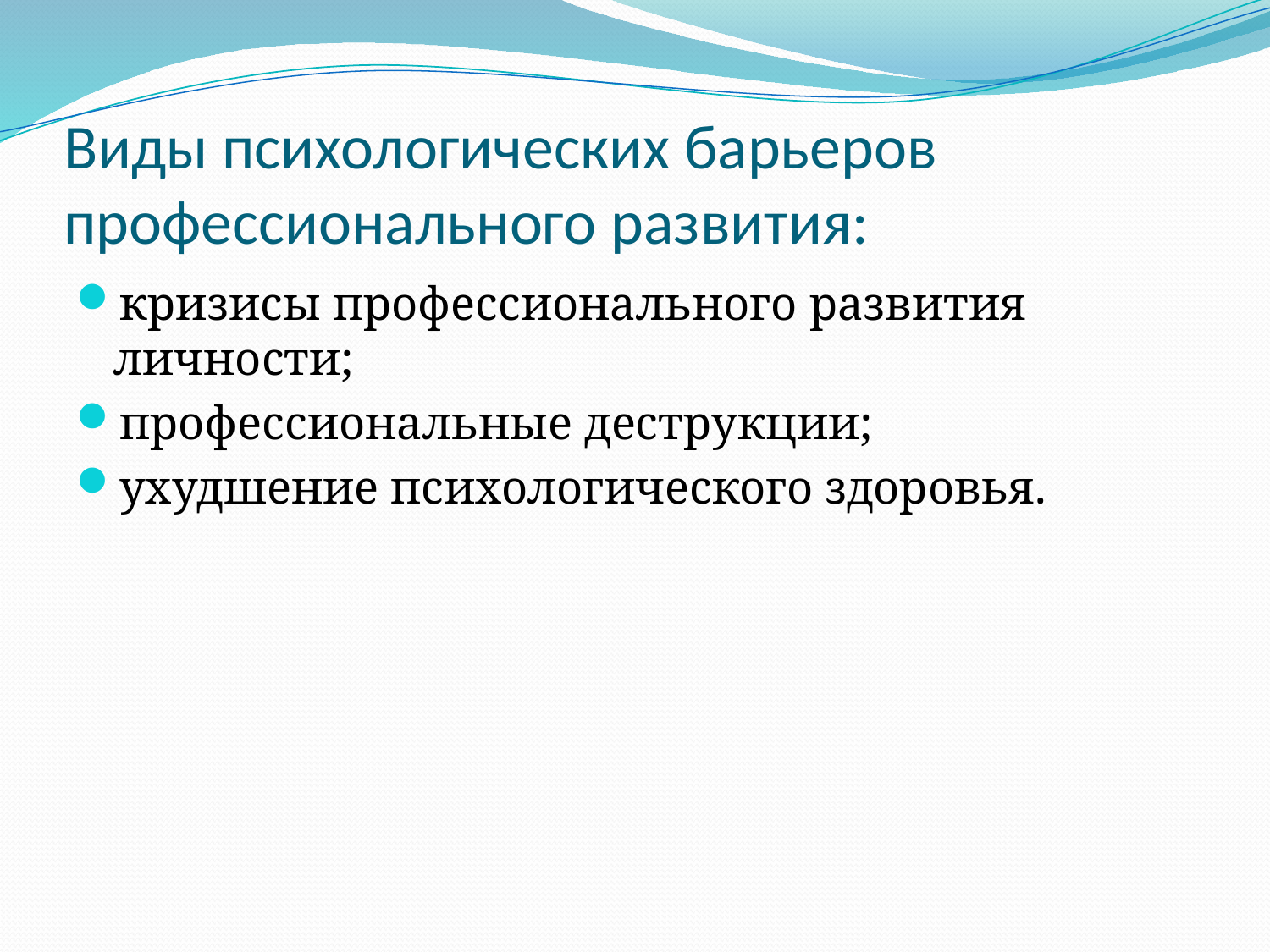

# Виды психологических барьеров профессионального развития:
кризисы профессионального развития личности;
профессиональные деструкции;
ухудшение психологического здоровья.